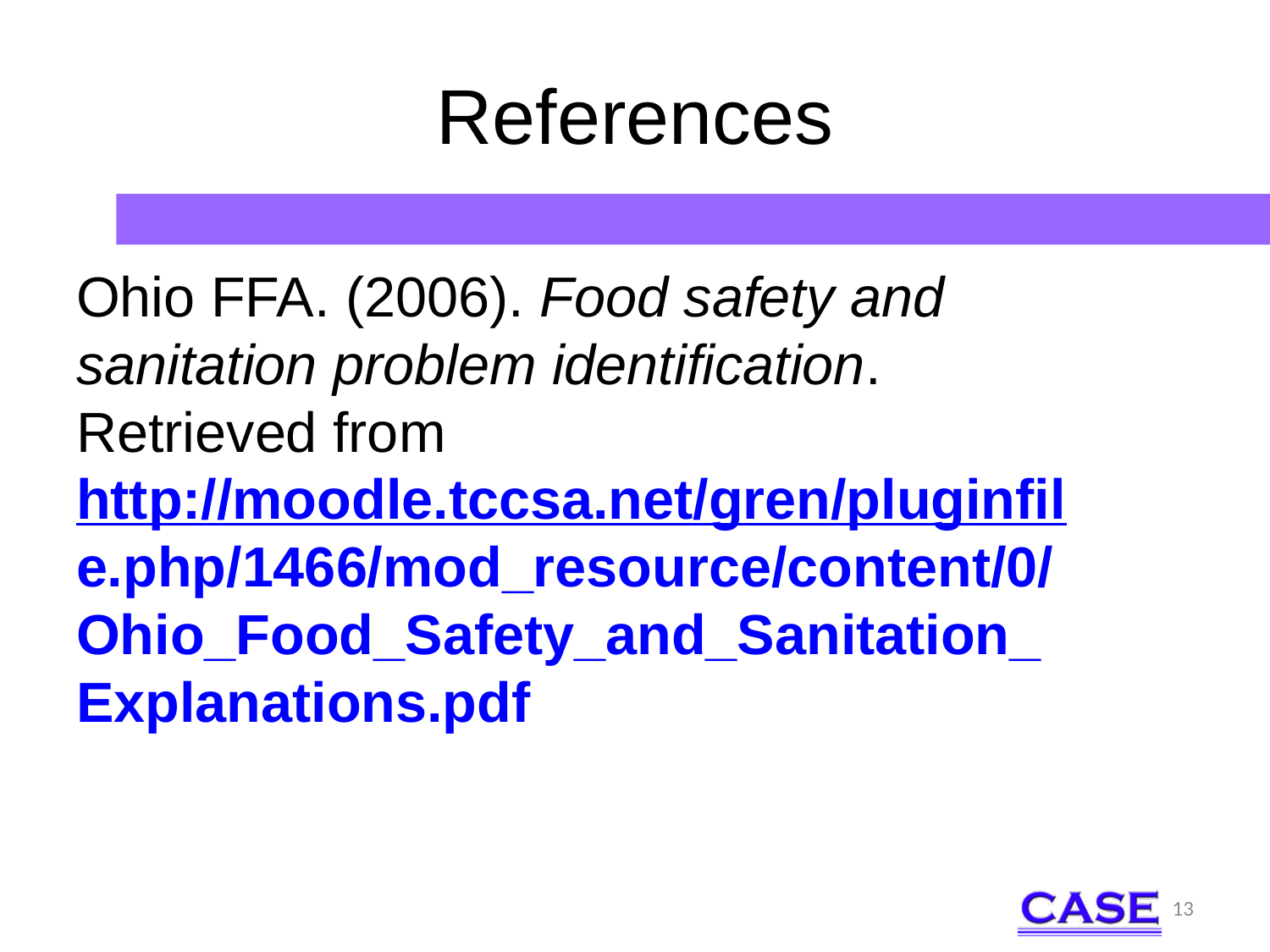

# References
Ohio FFA. (2006). Food safety and 	sanitation problem identification. 	Retrieved from 	http://moodle.tccsa.net/gren/pluginfil	e.php/1466/mod_resource/content/0/	Ohio_Food_Safety_and_Sanitation_	Explanations.pdf
13